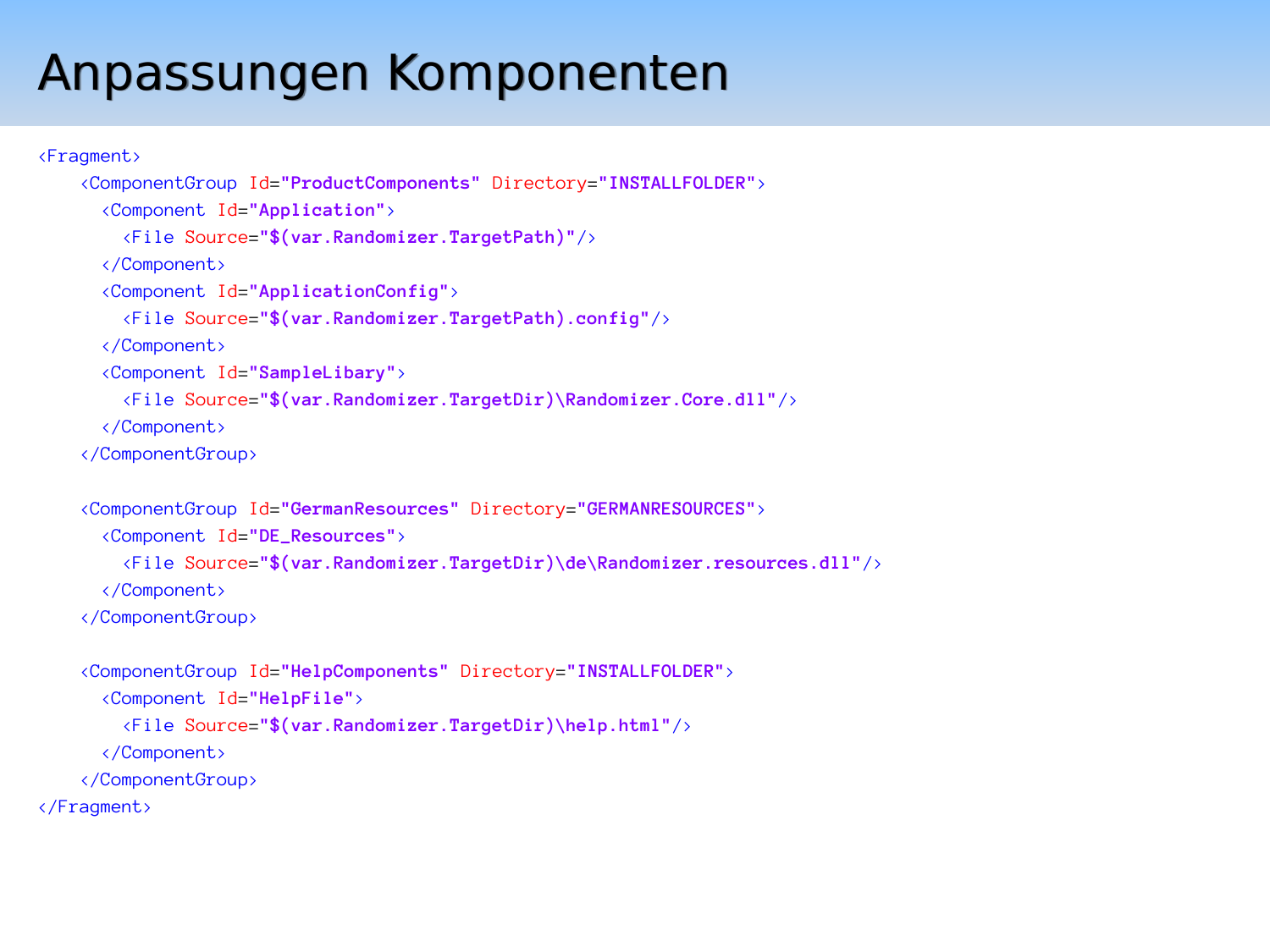

# Anpassungen Komponenten
<Fragment>
    <ComponentGroup Id="ProductComponents" Directory="INSTALLFOLDER">
      <Component Id="Application">
        <File Source="$(var.Randomizer.TargetPath)"/>
      </Component>
      <Component Id="ApplicationConfig">
        <File Source="$(var.Randomizer.TargetPath).config"/>
      </Component>
      <Component Id="SampleLibary">
        <File Source="$(var.Randomizer.TargetDir)\Randomizer.Core.dll"/>
      </Component>
    </ComponentGroup>

    <ComponentGroup Id="GermanResources" Directory="GERMANRESOURCES">
      <Component Id="DE_Resources">
        <File Source="$(var.Randomizer.TargetDir)\de\Randomizer.resources.dll"/>
      </Component>
    </ComponentGroup>

    <ComponentGroup Id="HelpComponents" Directory="INSTALLFOLDER">
      <Component Id="HelpFile">
        <File Source="$(var.Randomizer.TargetDir)\help.html"/>
      </Component>
    </ComponentGroup>
</Fragment>